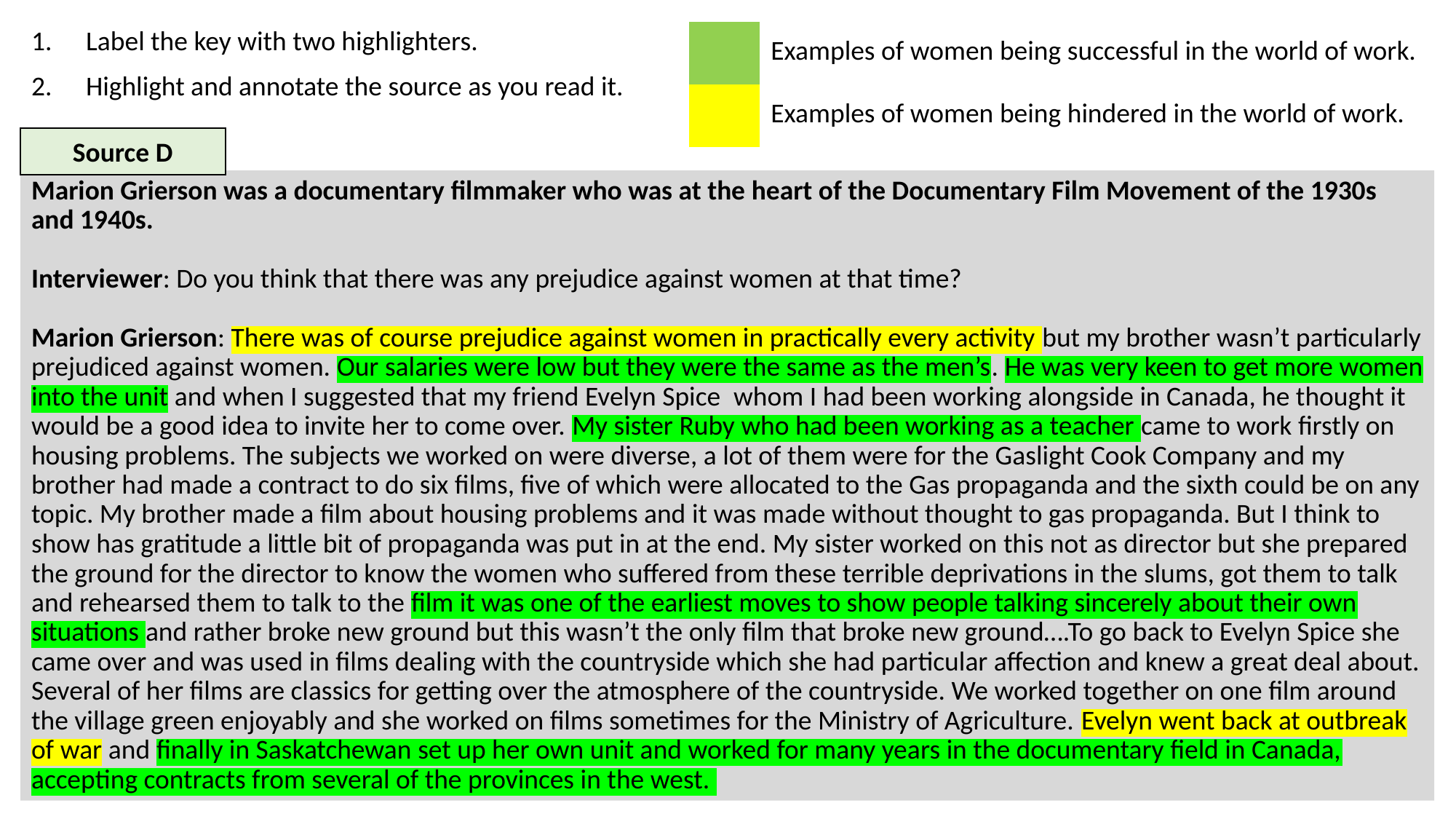

Label the key with two highlighters.
Highlight and annotate the source as you read it.
|  | Examples of women being successful in the world of work. |
| --- | --- |
|  | Examples of women being hindered in the world of work. |
Source D
Marion Grierson was a documentary filmmaker who was at the heart of the Documentary Film Movement of the 1930s and 1940s.

Interviewer: Do you think that there was any prejudice against women at that time?

Marion Grierson: There was of course prejudice against women in practically every activity but my brother wasn’t particularly prejudiced against women. Our salaries were low but they were the same as the men’s. He was very keen to get more women into the unit and when I suggested that my friend Evelyn Spice  whom I had been working alongside in Canada, he thought it would be a good idea to invite her to come over. My sister Ruby who had been working as a teacher came to work firstly on housing problems. The subjects we worked on were diverse, a lot of them were for the Gaslight Cook Company and my brother had made a contract to do six films, five of which were allocated to the Gas propaganda and the sixth could be on any topic. My brother made a film about housing problems and it was made without thought to gas propaganda. But I think to show has gratitude a little bit of propaganda was put in at the end. My sister worked on this not as director but she prepared the ground for the director to know the women who suffered from these terrible deprivations in the slums, got them to talk and rehearsed them to talk to the film it was one of the earliest moves to show people talking sincerely about their own situations and rather broke new ground but this wasn’t the only film that broke new ground….To go back to Evelyn Spice she came over and was used in films dealing with the countryside which she had particular affection and knew a great deal about. Several of her films are classics for getting over the atmosphere of the countryside. We worked together on one film around the village green enjoyably and she worked on films sometimes for the Ministry of Agriculture. Evelyn went back at outbreak of war and finally in Saskatchewan set up her own unit and worked for many years in the documentary field in Canada, accepting contracts from several of the provinces in the west.